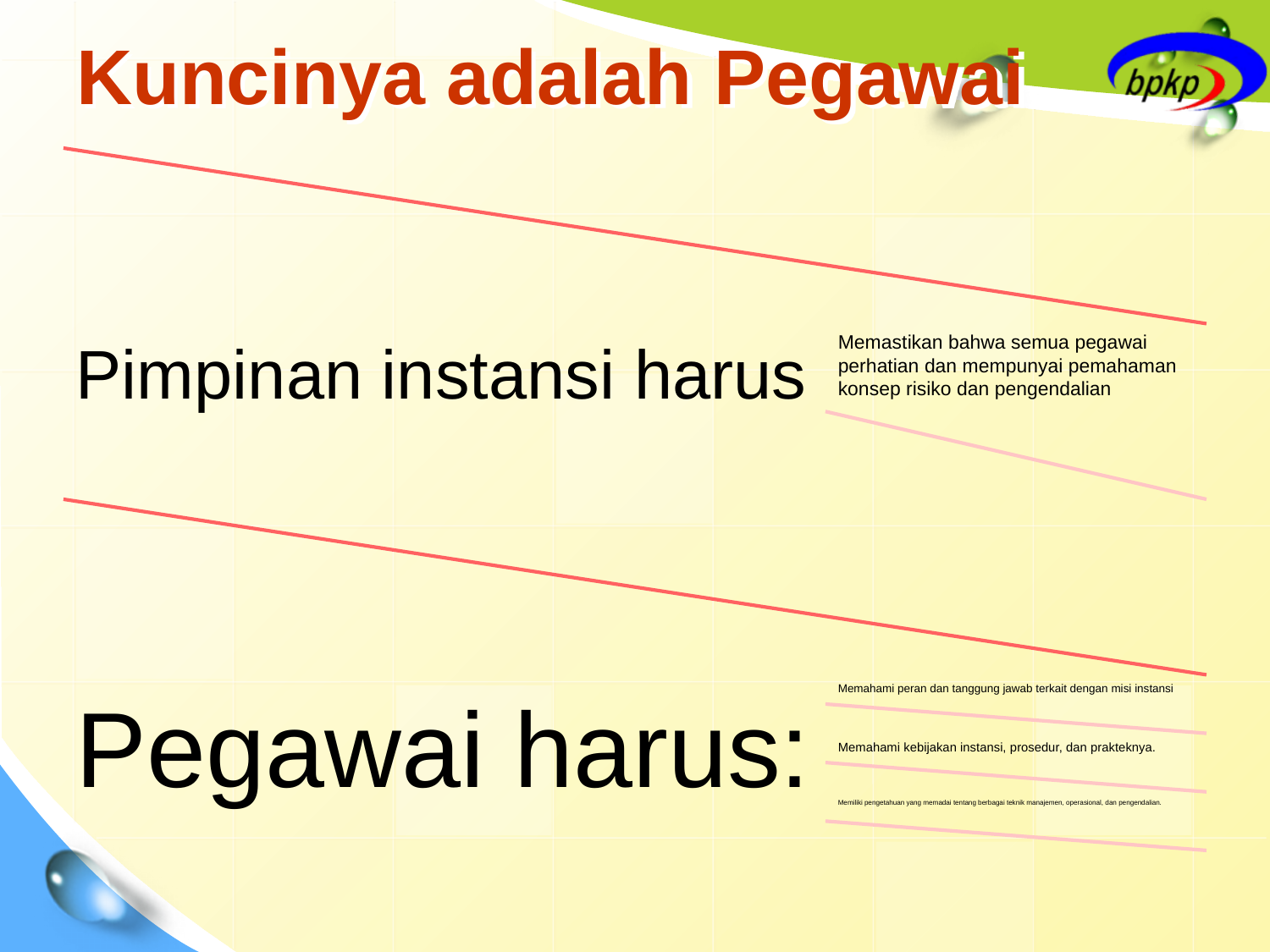

# Kuncinya adalah Pegawai
Pimpinan instansi harus
Pegawai harus:
Memahami peran dan tanggung jawab terkait dengan misi instansi
Memahami kebijakan instansi, prosedur, dan prakteknya.
Memiliki pengetahuan yang memadai tentang berbagai teknik manajemen, operasional, dan pengendalian.
Memastikan bahwa semua pegawai perhatian dan mempunyai pemahaman konsep risiko dan pengendalian